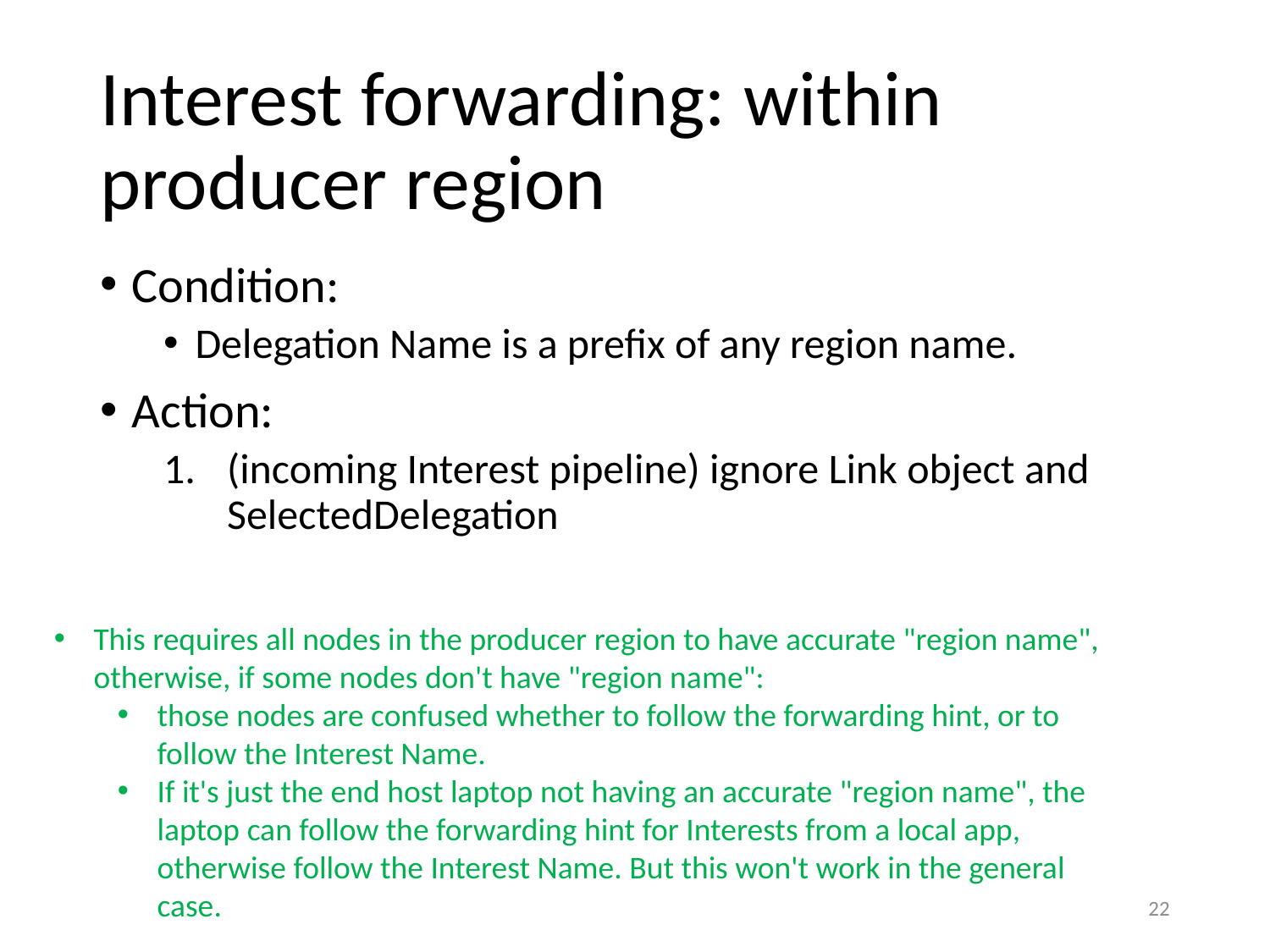

# Interest forwarding: within producer region
Condition:
Delegation Name is a prefix of any region name.
Action:
(incoming Interest pipeline) ignore Link object and SelectedDelegation
This requires all nodes in the producer region to have accurate "region name", otherwise, if some nodes don't have "region name":
those nodes are confused whether to follow the forwarding hint, or to follow the Interest Name.
If it's just the end host laptop not having an accurate "region name", the laptop can follow the forwarding hint for Interests from a local app, otherwise follow the Interest Name. But this won't work in the general case.
22